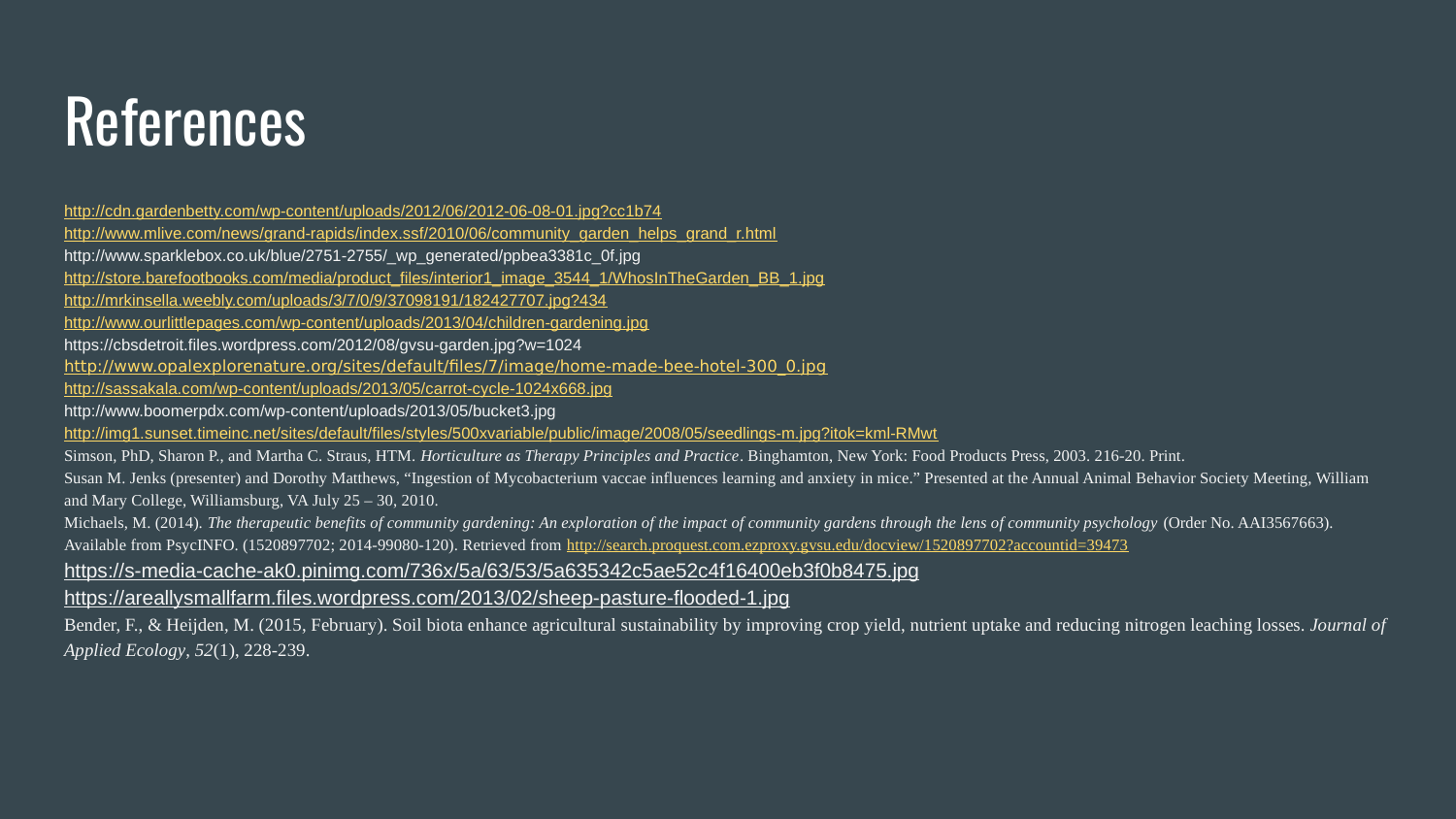

# References
http://cdn.gardenbetty.com/wp-content/uploads/2012/06/2012-06-08-01.jpg?cc1b74
http://www.mlive.com/news/grand-rapids/index.ssf/2010/06/community_garden_helps_grand_r.html
http://www.sparklebox.co.uk/blue/2751-2755/_wp_generated/ppbea3381c_0f.jpg
http://store.barefootbooks.com/media/product_files/interior1_image_3544_1/WhosInTheGarden_BB_1.jpg
http://mrkinsella.weebly.com/uploads/3/7/0/9/37098191/182427707.jpg?434
http://www.ourlittlepages.com/wp-content/uploads/2013/04/children-gardening.jpg
https://cbsdetroit.files.wordpress.com/2012/08/gvsu-garden.jpg?w=1024
http://www.opalexplorenature.org/sites/default/files/7/image/home-made-bee-hotel-300_0.jpg
http://sassakala.com/wp-content/uploads/2013/05/carrot-cycle-1024x668.jpg
http://www.boomerpdx.com/wp-content/uploads/2013/05/bucket3.jpg
http://img1.sunset.timeinc.net/sites/default/files/styles/500xvariable/public/image/2008/05/seedlings-m.jpg?itok=kml-RMwt
Simson, PhD, Sharon P., and Martha C. Straus, HTM. Horticulture as Therapy Principles and Practice. Binghamton, New York: Food Products Press, 2003. 216-20. Print.
Susan M. Jenks (presenter) and Dorothy Matthews, “Ingestion of Mycobacterium vaccae influences learning and anxiety in mice.” Presented at the Annual Animal Behavior Society Meeting, William and Mary College, Williamsburg, VA July 25 – 30, 2010.
Michaels, M. (2014). The therapeutic benefits of community gardening: An exploration of the impact of community gardens through the lens of community psychology (Order No. AAI3567663). Available from PsycINFO. (1520897702; 2014-99080-120). Retrieved from http://search.proquest.com.ezproxy.gvsu.edu/docview/1520897702?accountid=39473
https://s-media-cache-ak0.pinimg.com/736x/5a/63/53/5a635342c5ae52c4f16400eb3f0b8475.jpg
https://areallysmallfarm.files.wordpress.com/2013/02/sheep-pasture-flooded-1.jpg
Bender, F., & Heijden, M. (2015, February). Soil biota enhance agricultural sustainability by improving crop yield, nutrient uptake and reducing nitrogen leaching losses. Journal of Applied Ecology, 52(1), 228-239.